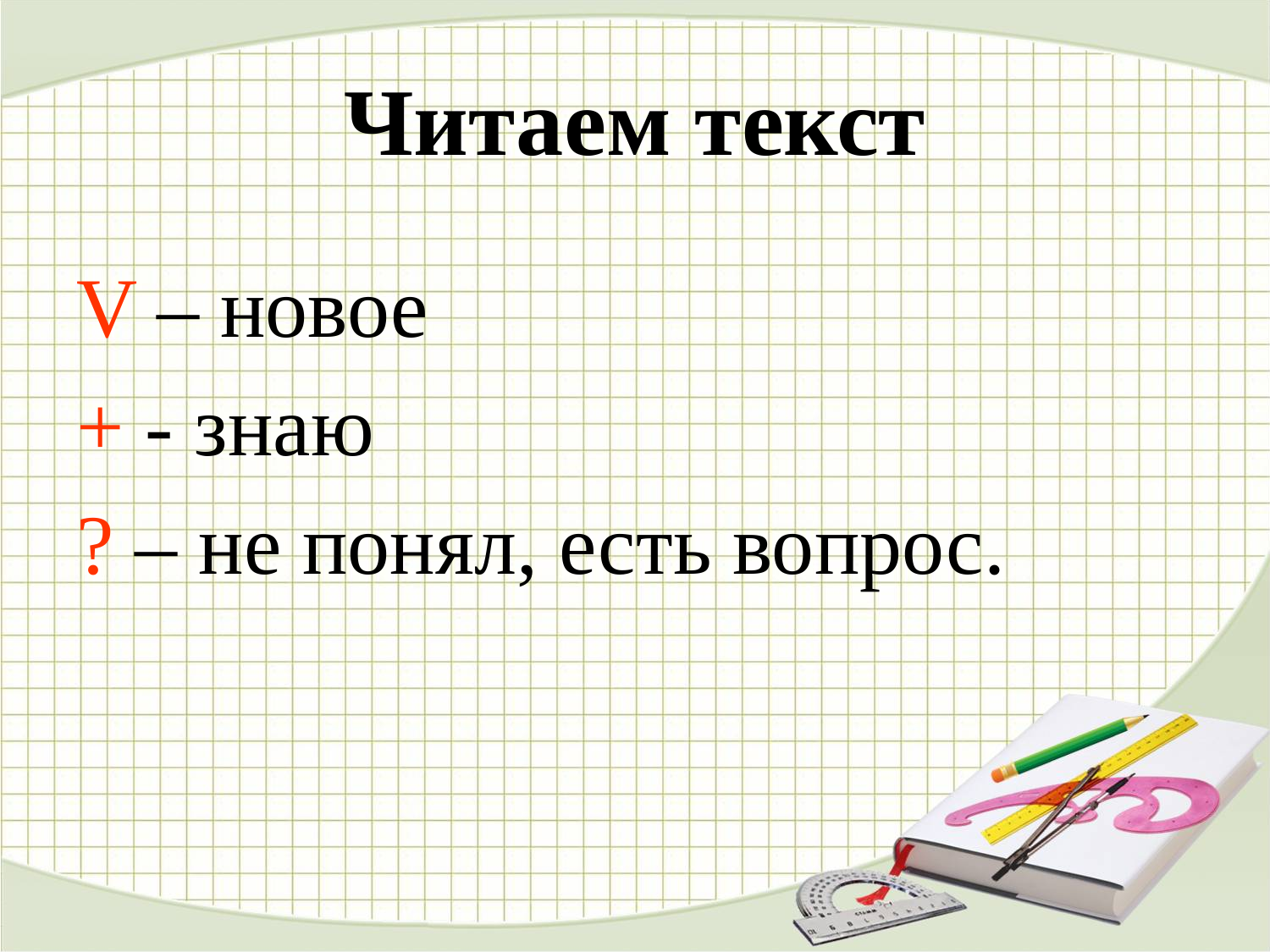

# Читаем текст
V – новое
+ - знаю
? – не понял, есть вопрос.